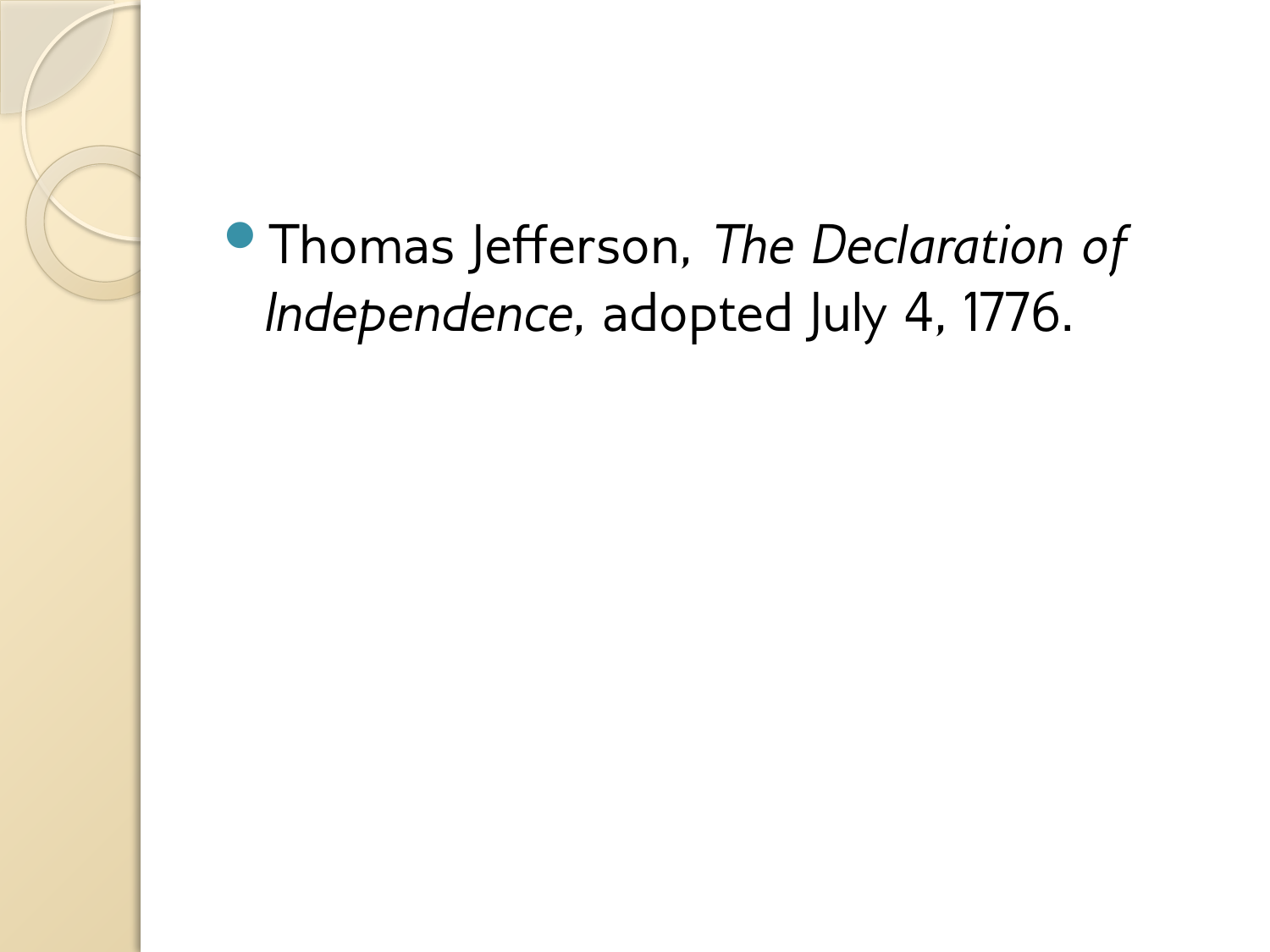

#
Thomas Jefferson, The Declaration of Independence, adopted July 4, 1776.